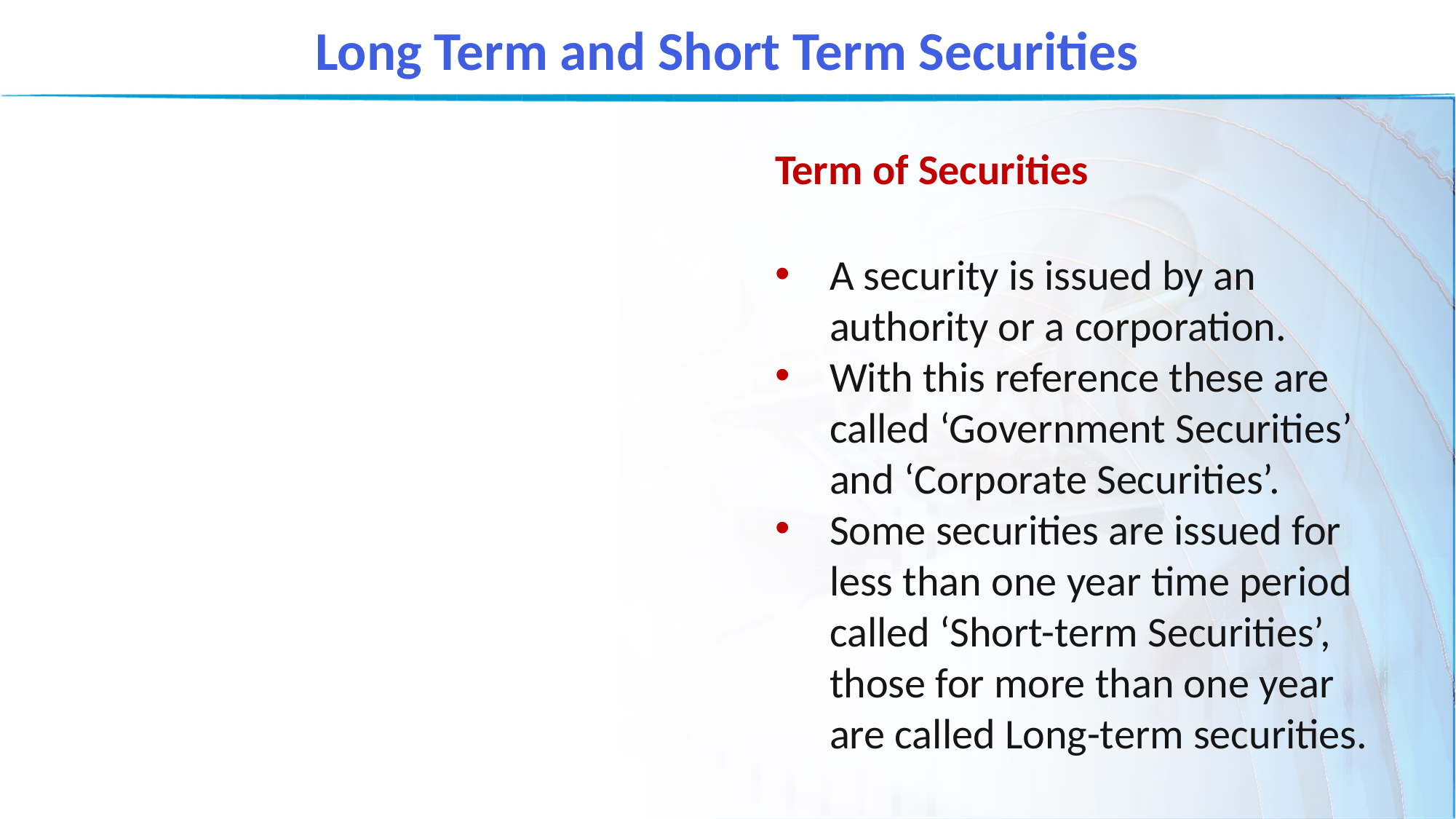

Long Term and Short Term Securities
Term of Securities

A security is issued by an authority or a corporation.
With this reference these are called ‘Government Securities’ and ‘Corporate Securities’.
Some securities are issued for less than one year time period called ‘Short-term Securities’, those for more than one year are called Long-term securities.